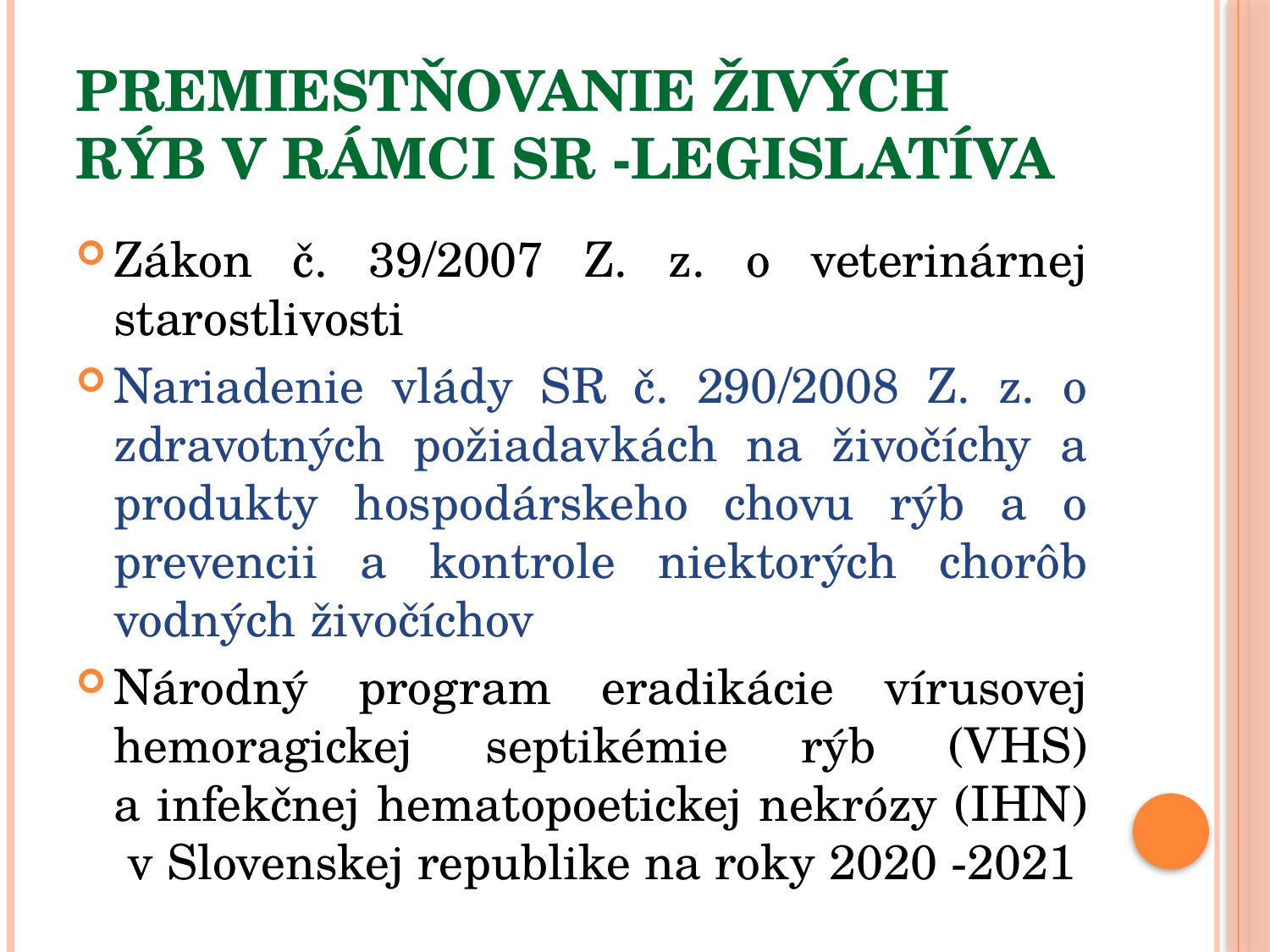

# Premiestňovanie živých rýb v rámci SR -legislatíva
Zákon č. 39/2007 Z. z. o veterinárnej starostlivosti
Nariadenie vlády SR č. 290/2008 Z. z. o zdravotných požiadavkách na živočíchy a produkty hospodárskeho chovu rýb a o prevencii a kontrole niektorých chorôb vodných živočíchov
Národný program eradikácie vírusovej hemoragickej septikémie rýb (VHS) a infekčnej hematopoetickej nekrózy (IHN)  v Slovenskej republike na roky 2020 -2021